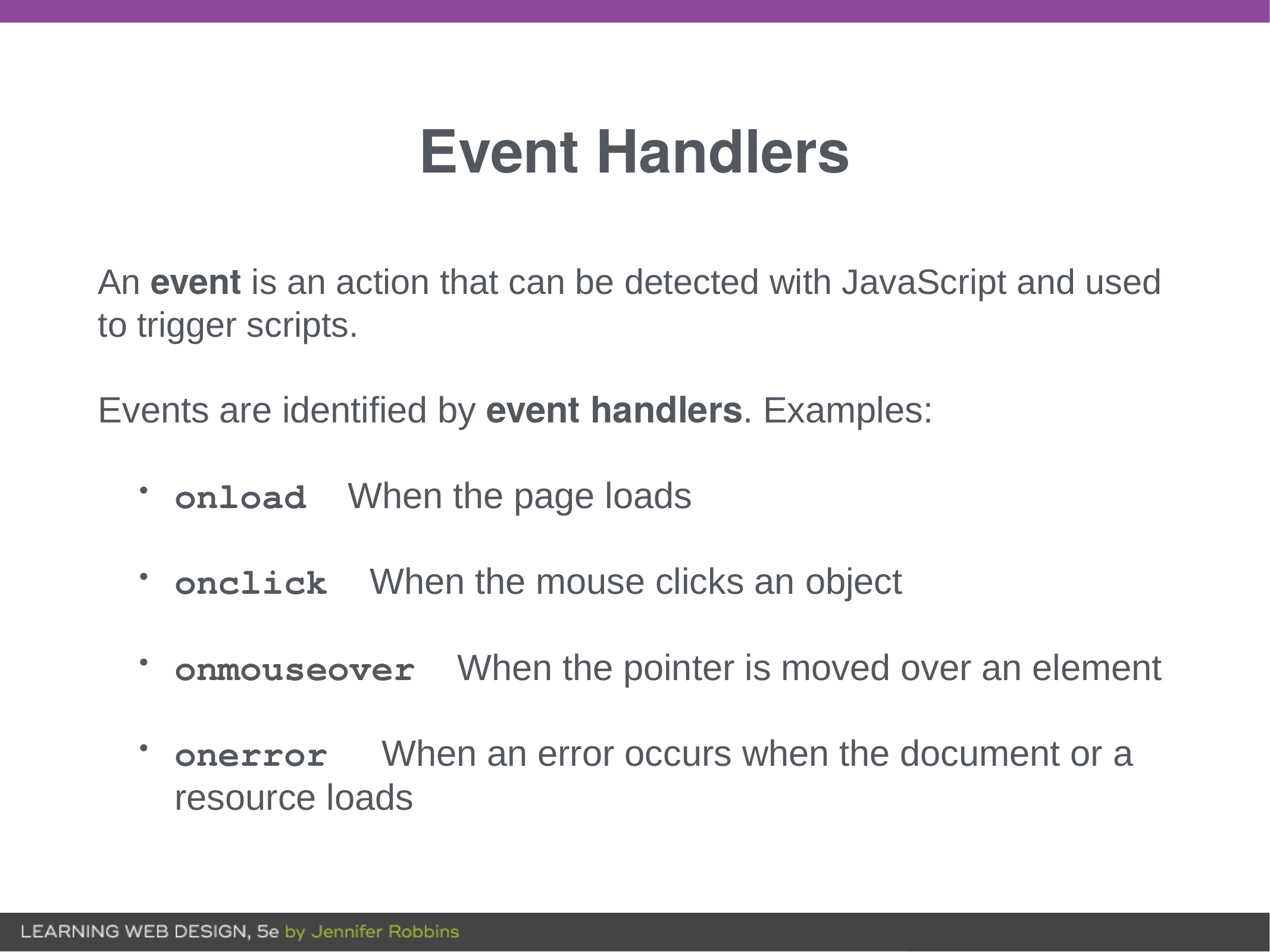

# Event Handlers
An event is an action that can be detected with JavaScript and used to trigger scripts.
Events are identified by event handlers. Examples:
onload   When the page loads
onclick   When the mouse clicks an object
onmouseover   When the pointer is moved over an element
onerror   When an error occurs when the document or a resource loads